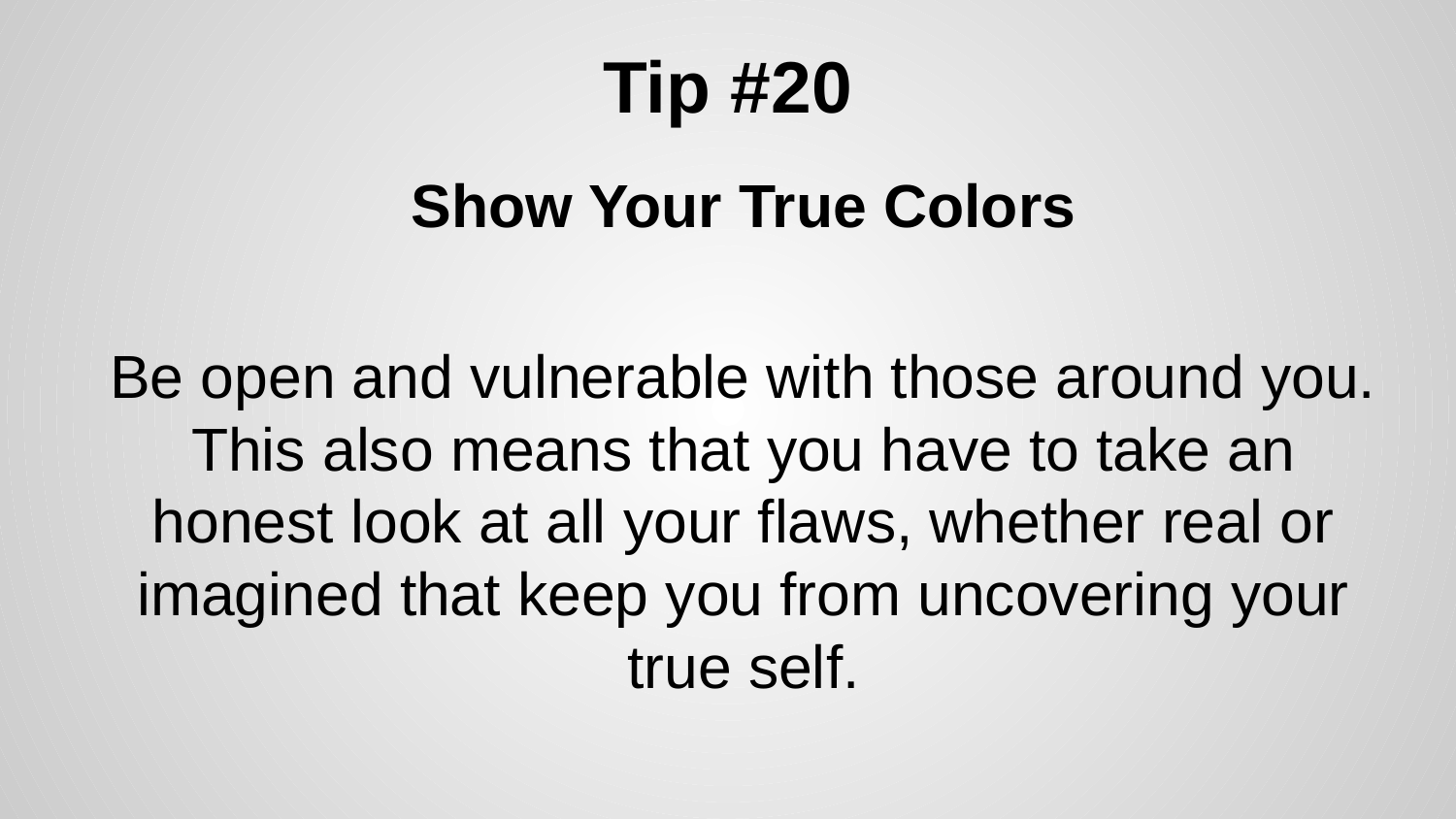

# Tip #20

Show Your True Colors

Be open and vulnerable with those around you. This also means that you have to take an honest look at all your flaws, whether real or imagined that keep you from uncovering your true self.